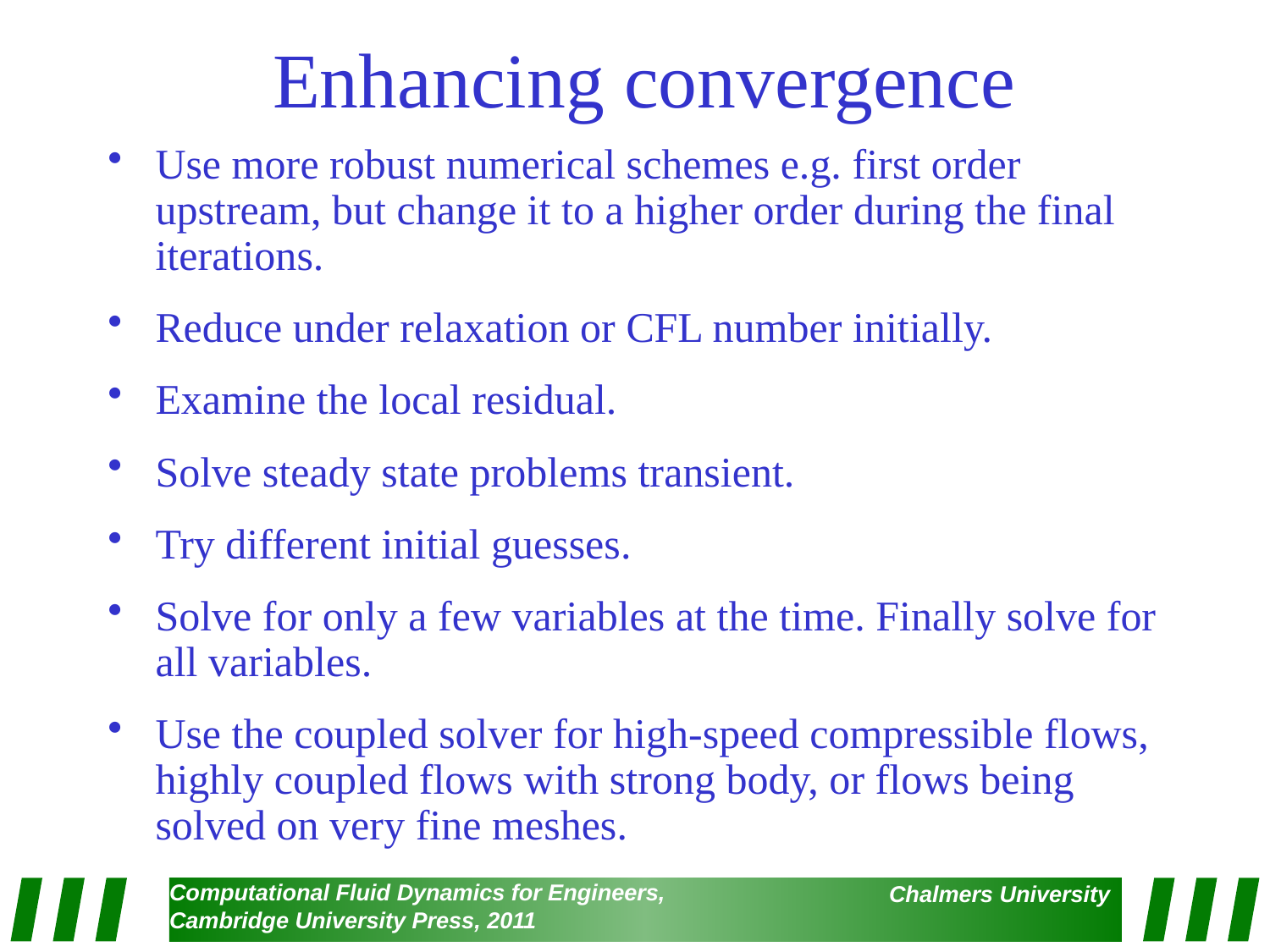

# Enhancing convergence
Use more robust numerical schemes e.g. first order upstream, but change it to a higher order during the final iterations.

Reduce under relaxation or CFL number initially.

Examine the local residual.

Solve steady state problems transient.

Try different initial guesses.

Solve for only a few variables at the time. Finally solve for all variables.

Use the coupled solver for high-speed compressible flows, highly coupled flows with strong body, or flows being solved on very fine meshes.